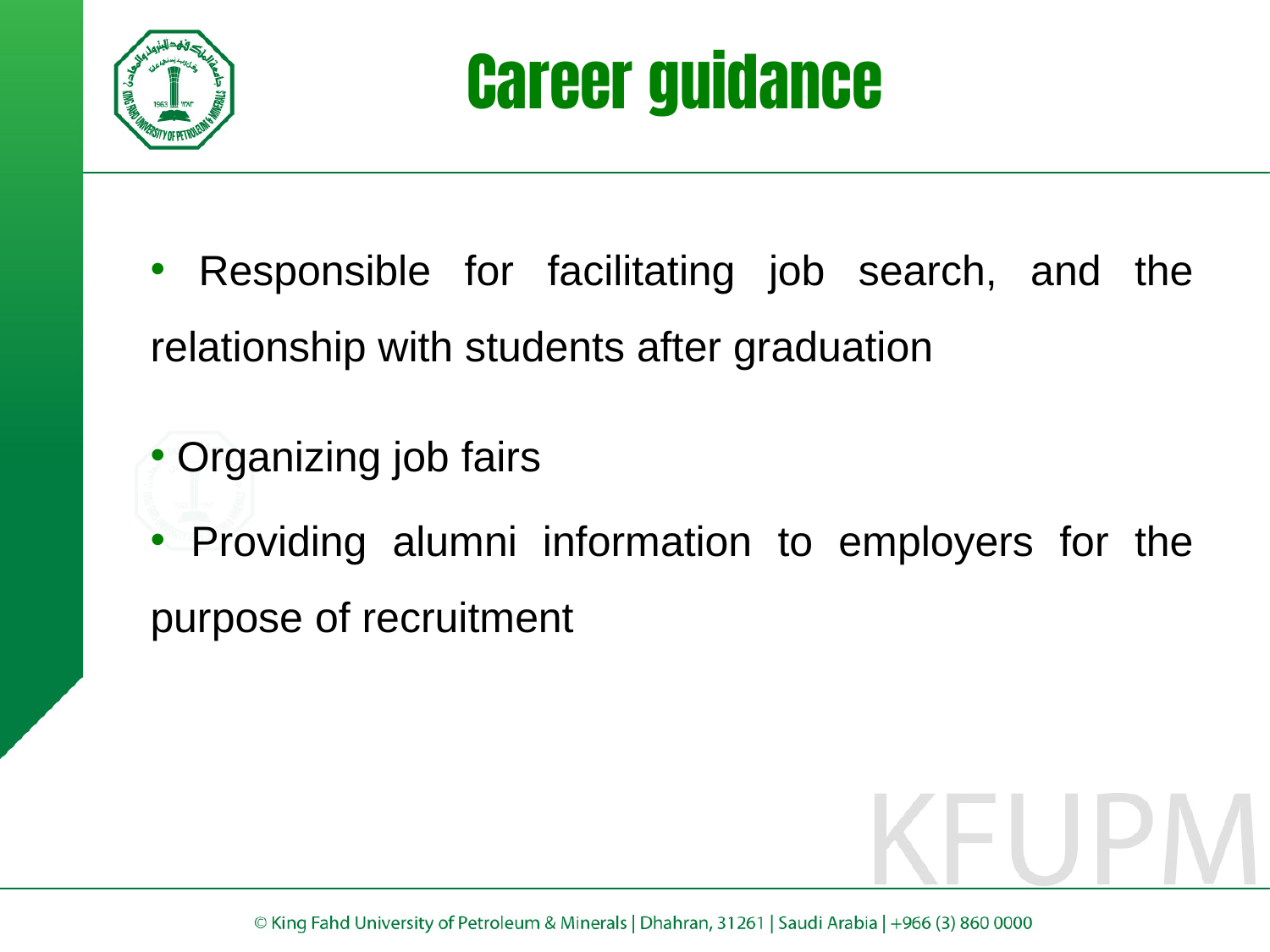

# Career guidance
 Responsible for facilitating job search, and the relationship with students after graduation
 Organizing job fairs
 Providing alumni information to employers for the purpose of recruitment